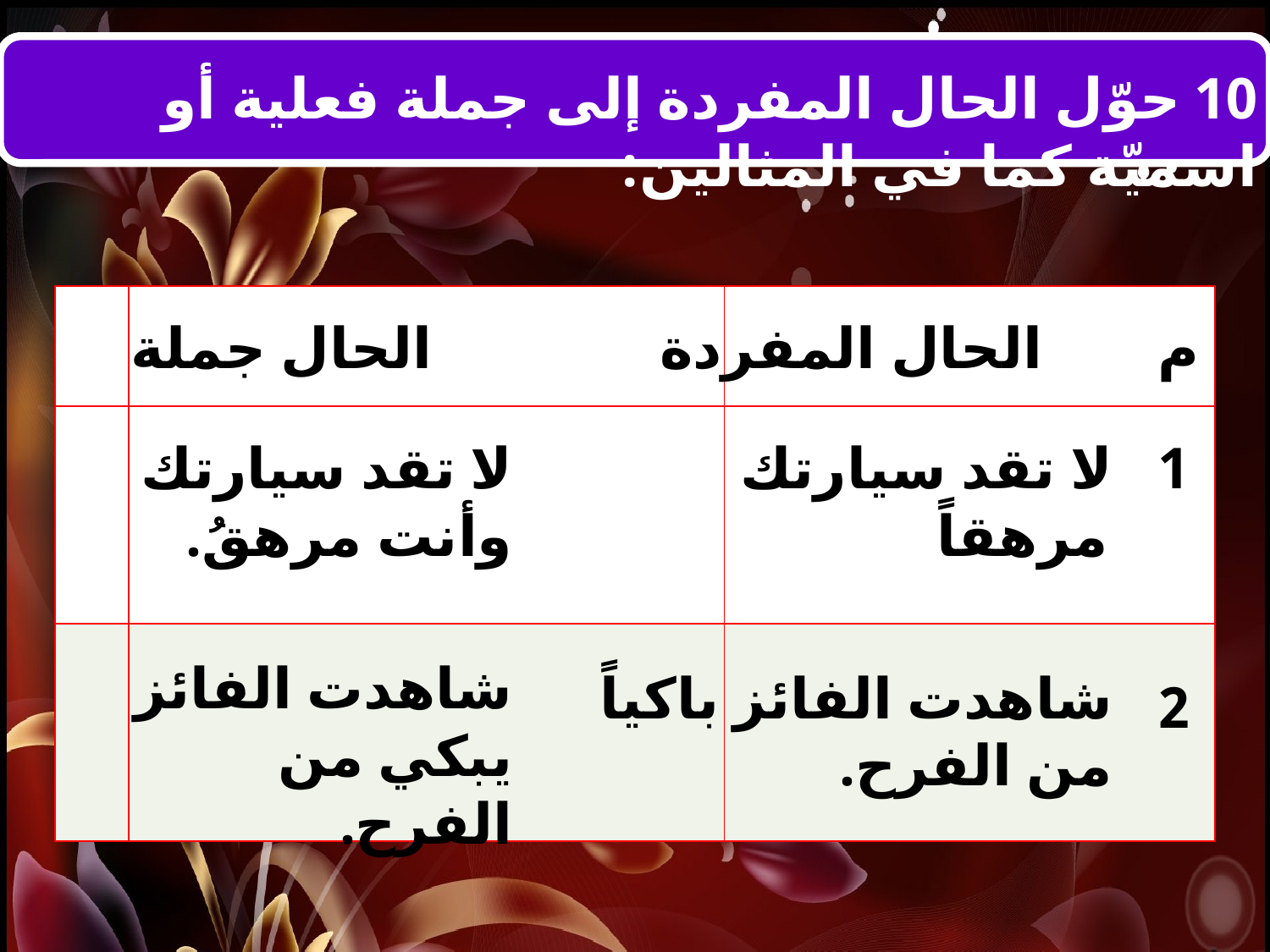

10 حوّل الحال المفردة إلى جملة فعلية أو اسميّة كما في المثالين:
|  |  |  |
| --- | --- | --- |
|  |  |  |
|  |  |  |
الحال جملة
الحال المفردة
م
لا تقد سيارتك مرهقاً
1
لا تقد سيارتك وأنت مرهقُ.
شاهدت الفائز يبكي من الفرح.
شاهدت الفائز باكياً من الفرح.
2